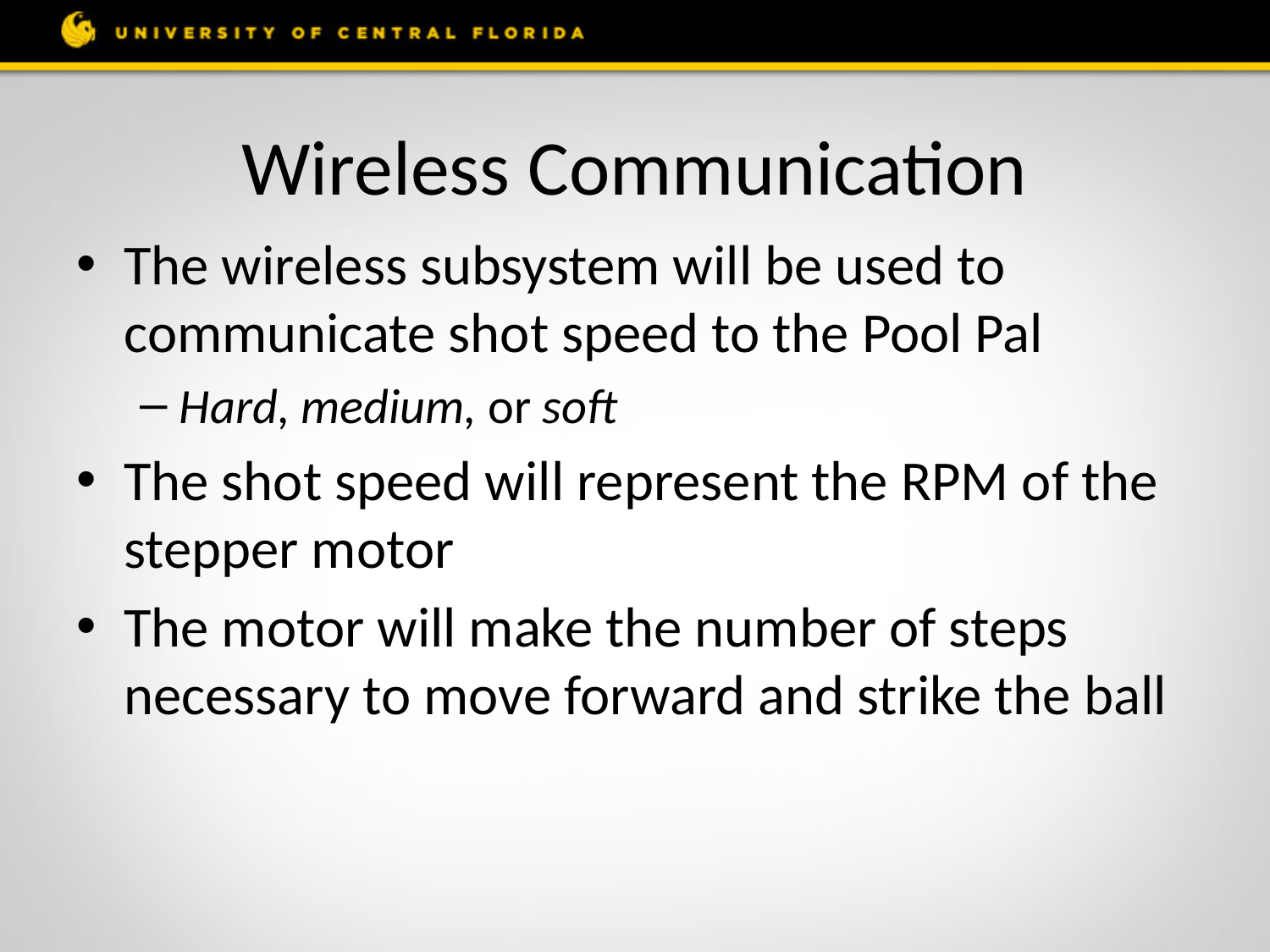

# Wireless Communication
The wireless subsystem will be used to communicate shot speed to the Pool Pal
Hard, medium, or soft
The shot speed will represent the RPM of the stepper motor
The motor will make the number of steps necessary to move forward and strike the ball